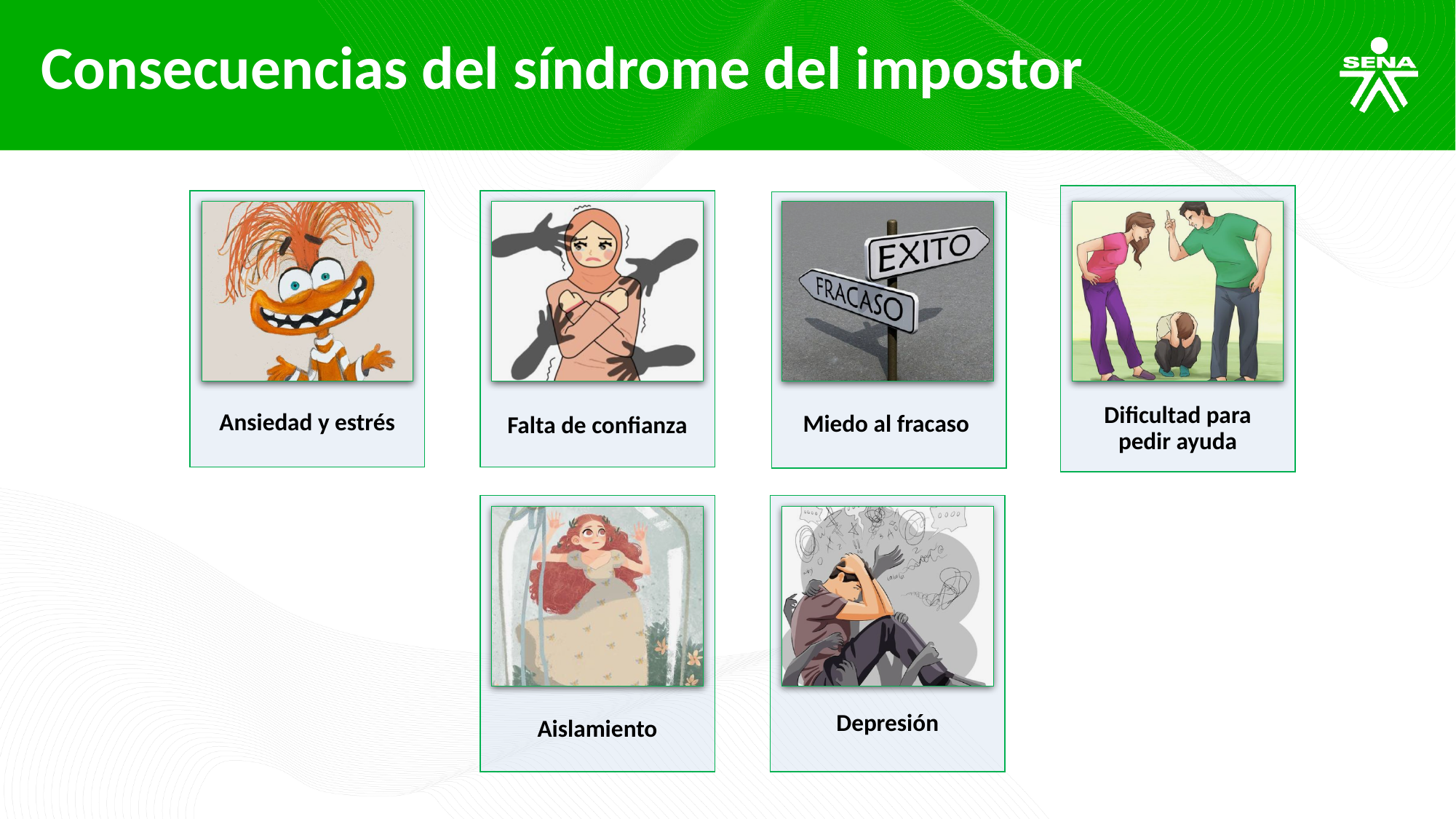

Consecuencias del síndrome del impostor

Ansiedad y estrés

Miedo al fracaso

Falta de confianza

Dificultad para pedir ayuda

Depresión

Aislamiento